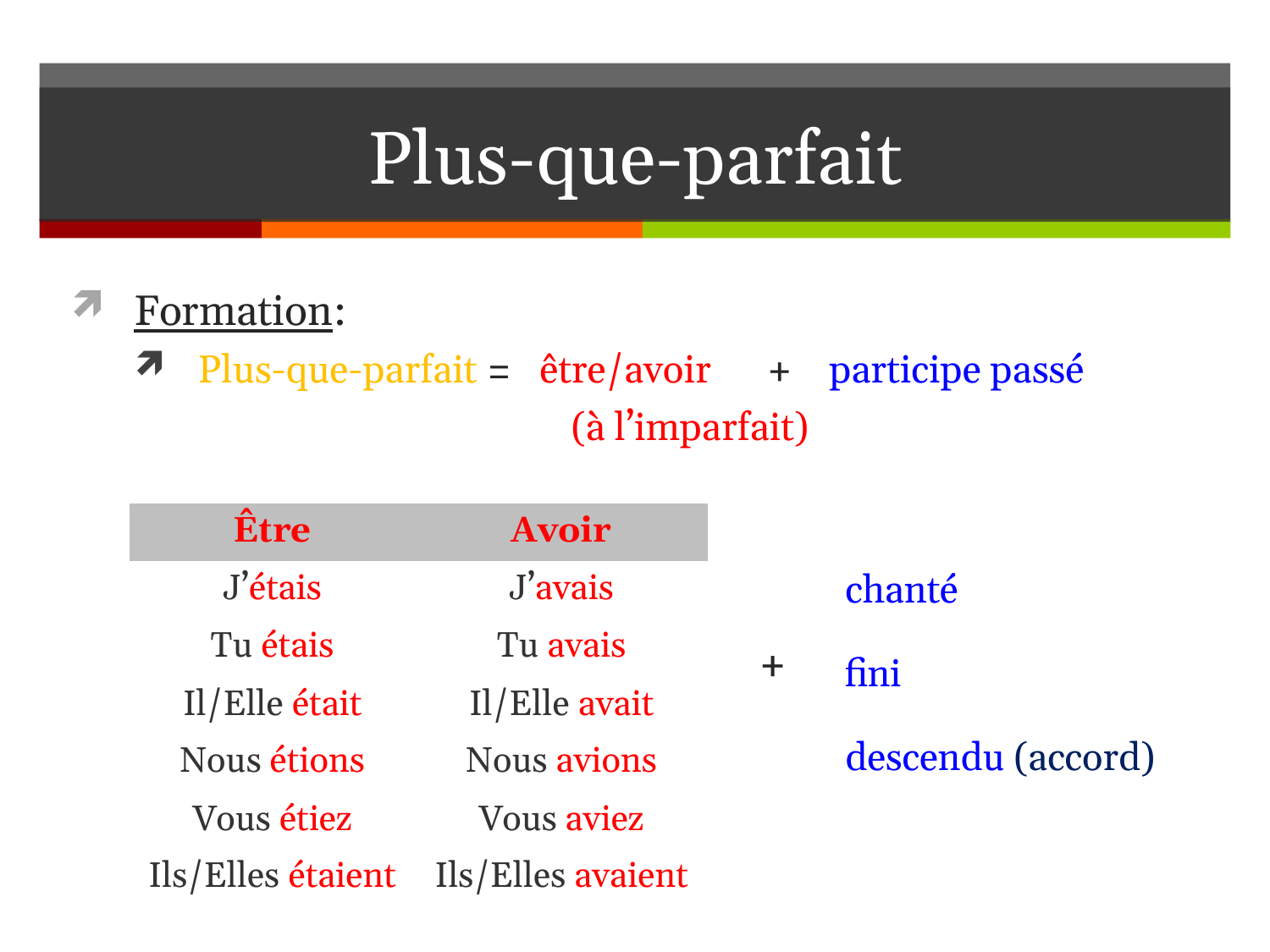

# Plus-que-parfait
Formation:
Plus-que-parfait =   être/avoir      +    participe passé
			      (à l’imparfait)

| Être | Avoir |
| --- | --- |
| J’étais | J’avais |
| Tu étais | Tu avais |
| Il/Elle était | Il/Elle avait |
| Nous étions | Nous avions |
| Vous étiez | Vous aviez |
| Ils/Elles étaient | Ils/Elles avaient |
chanté
fini
descendu (accord)
+